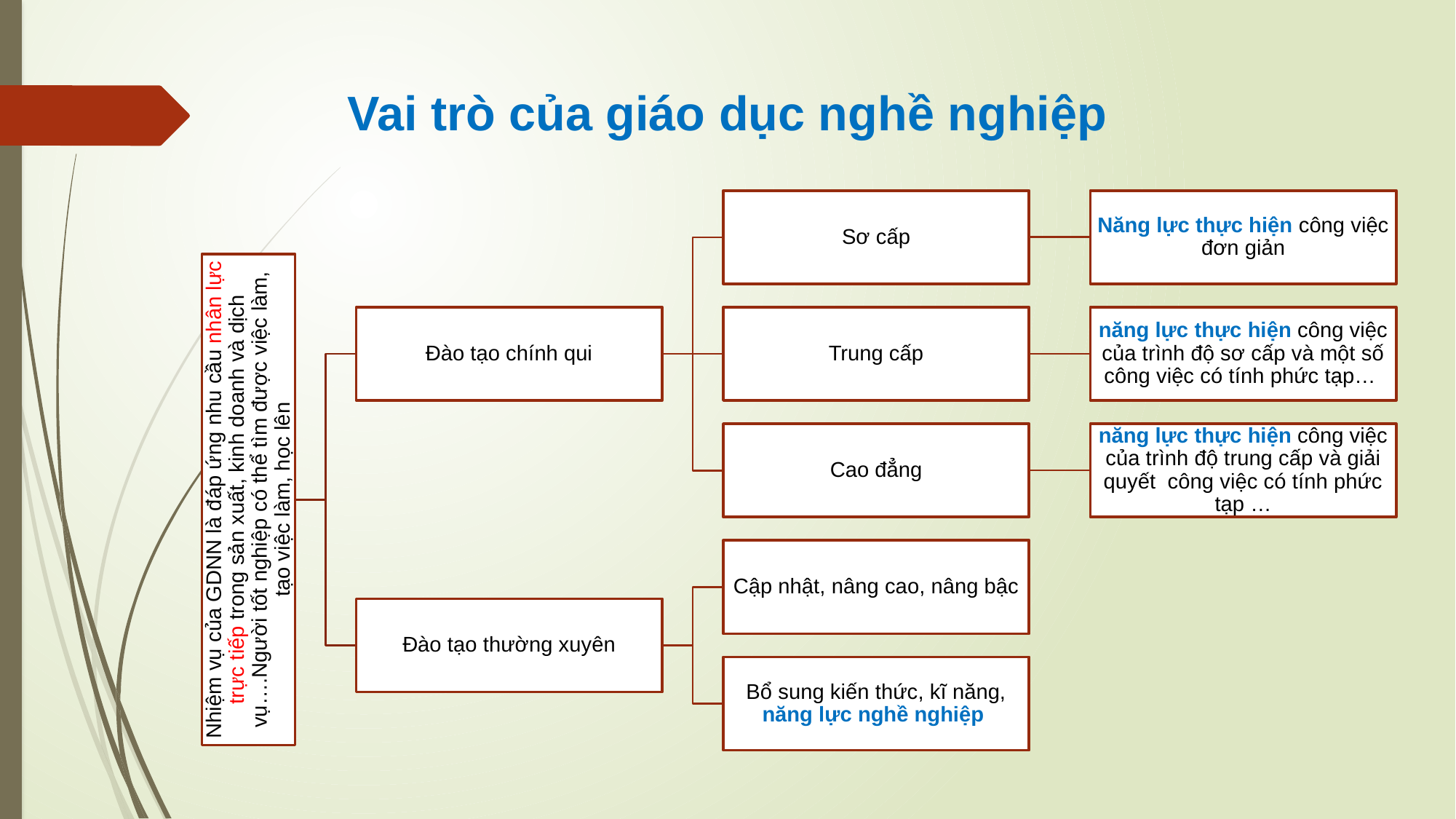

Vai trò của giáo dục nghề nghiệp

Nhiệm vụ của GDNN là đáp ứng nhu cầu nhân lực trực tiếp trong sản xuất, kinh doanh và dịch vụ….Người tốt nghiệp có thể tìm được việc làm, tạo việc làm, học lên
Đào tạo chính qui
Sơ cấp
Năng lực thực hiện công việc đơn giản
Trung cấp
năng lực thực hiện công việc của trình độ sơ cấp và một số công việc có tính phức tạp…
Cao đẳng
năng lực thực hiện công việc của trình độ trung cấp và giải quyết  công việc có tính phức tạp …
Đào tạo thường xuyên
Cập nhật, nâng cao, nâng bậc
Bổ sung kiến thức, kĩ năng, năng lực nghề nghiệp